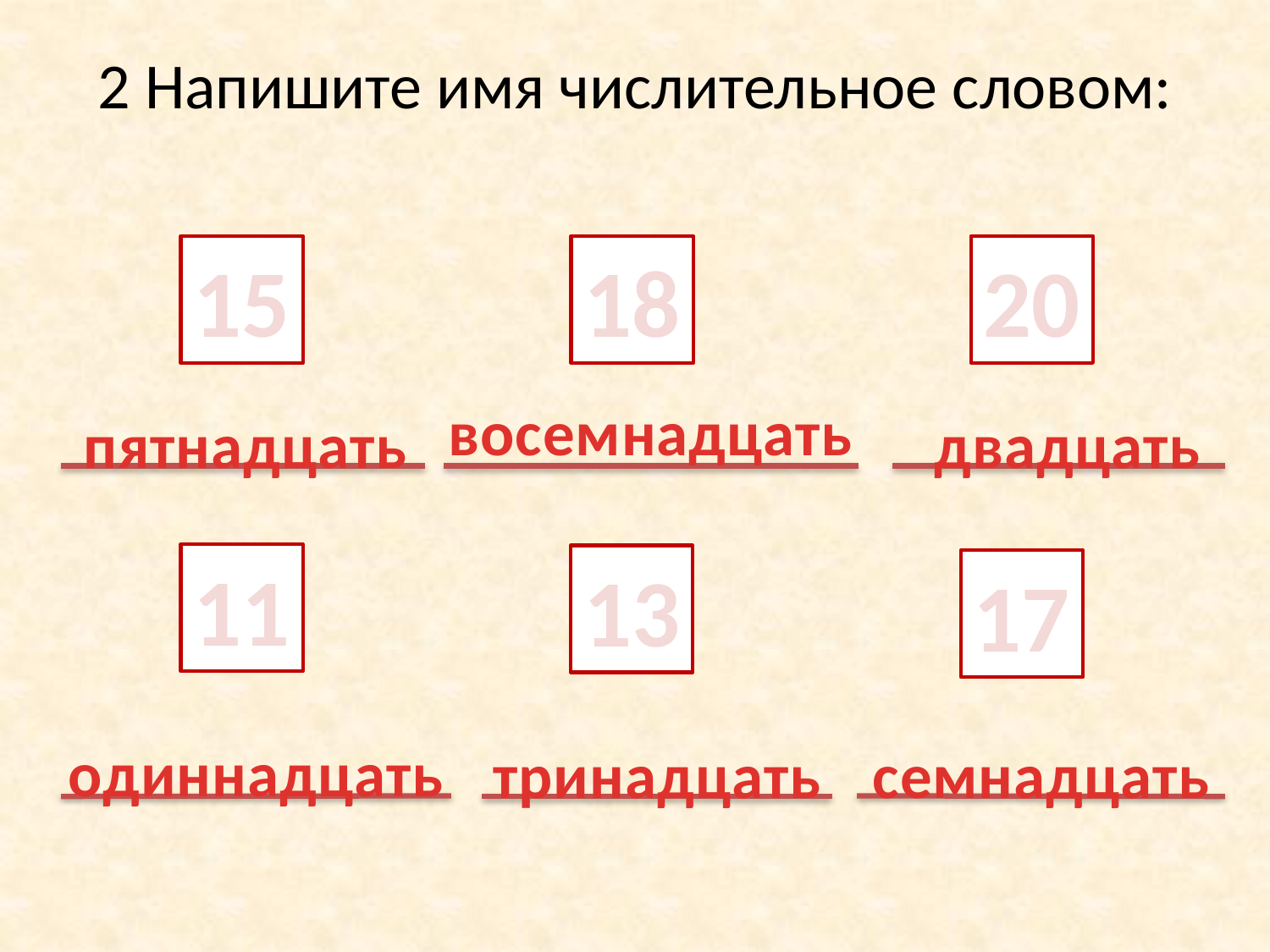

2 Напишите имя числительное словом:
15
18
20
восемнадцать
двадцать
пятнадцать
11
13
17
одиннадцать
тринадцать
семнадцать